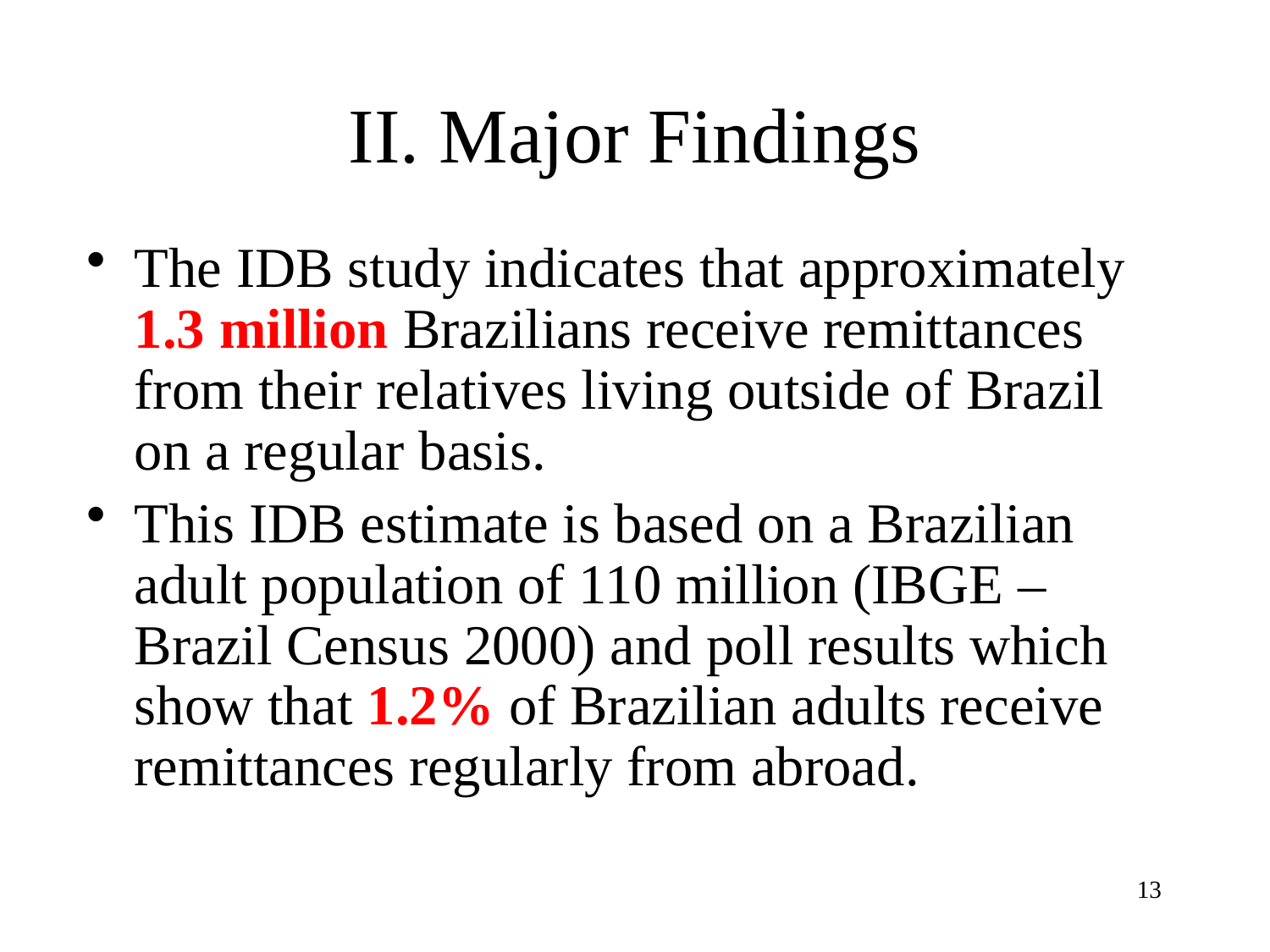

# II. Major Findings
The IDB study indicates that approximately 1.3 million Brazilians receive remittances from their relatives living outside of Brazil on a regular basis.
This IDB estimate is based on a Brazilian adult population of 110 million (IBGE – Brazil Census 2000) and poll results which show that 1.2% of Brazilian adults receive remittances regularly from abroad.
13